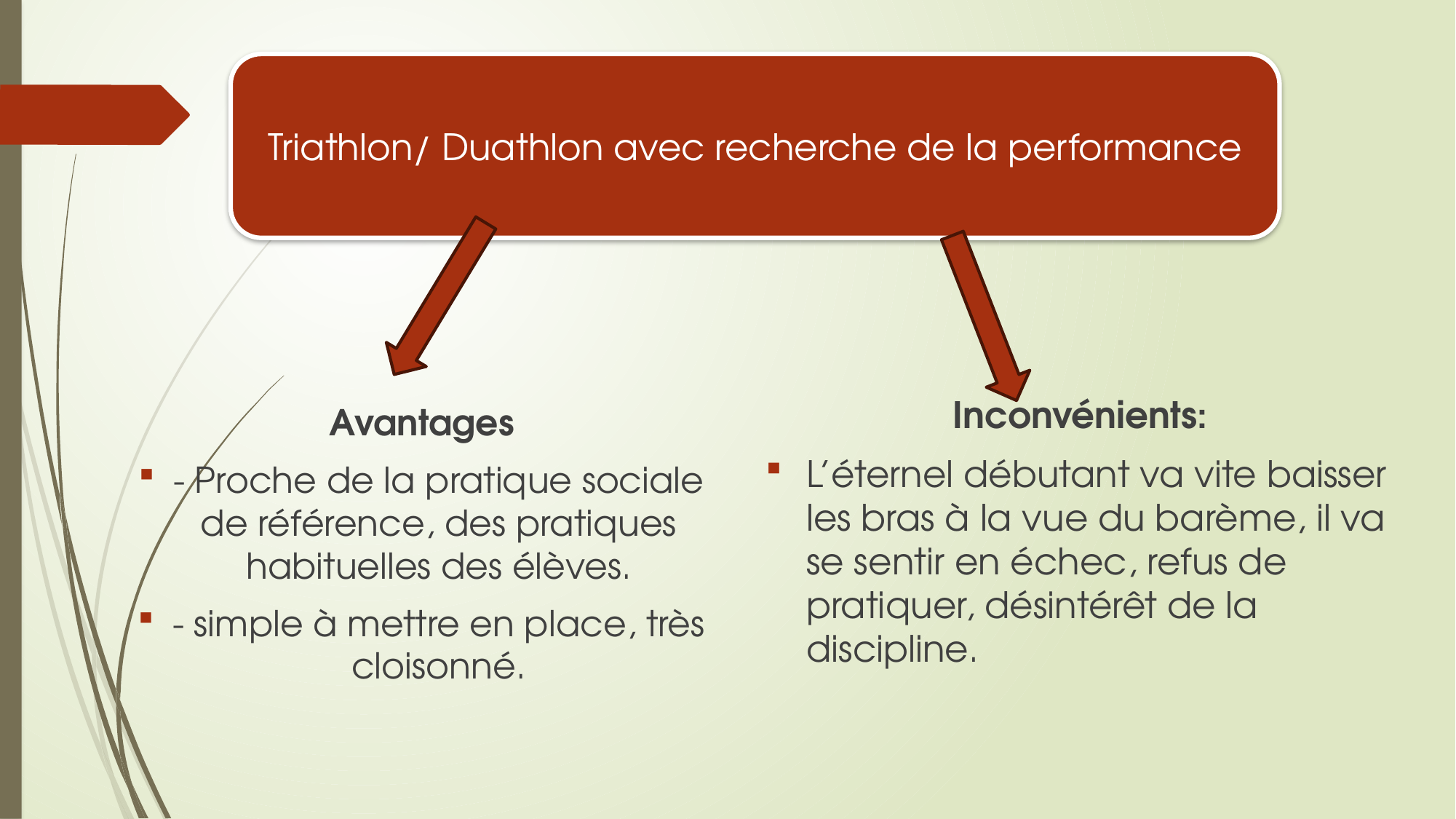

#
Triathlon/ Duathlon avec recherche de la performance

Inconvénients:
L’éternel débutant va vite baisser les bras à la vue du barème, il va se sentir en échec, refus de pratiquer, désintérêt de la discipline.

Avantages
- Proche de la pratique sociale de référence, des pratiques habituelles des élèves.
- simple à mettre en place, très cloisonné.